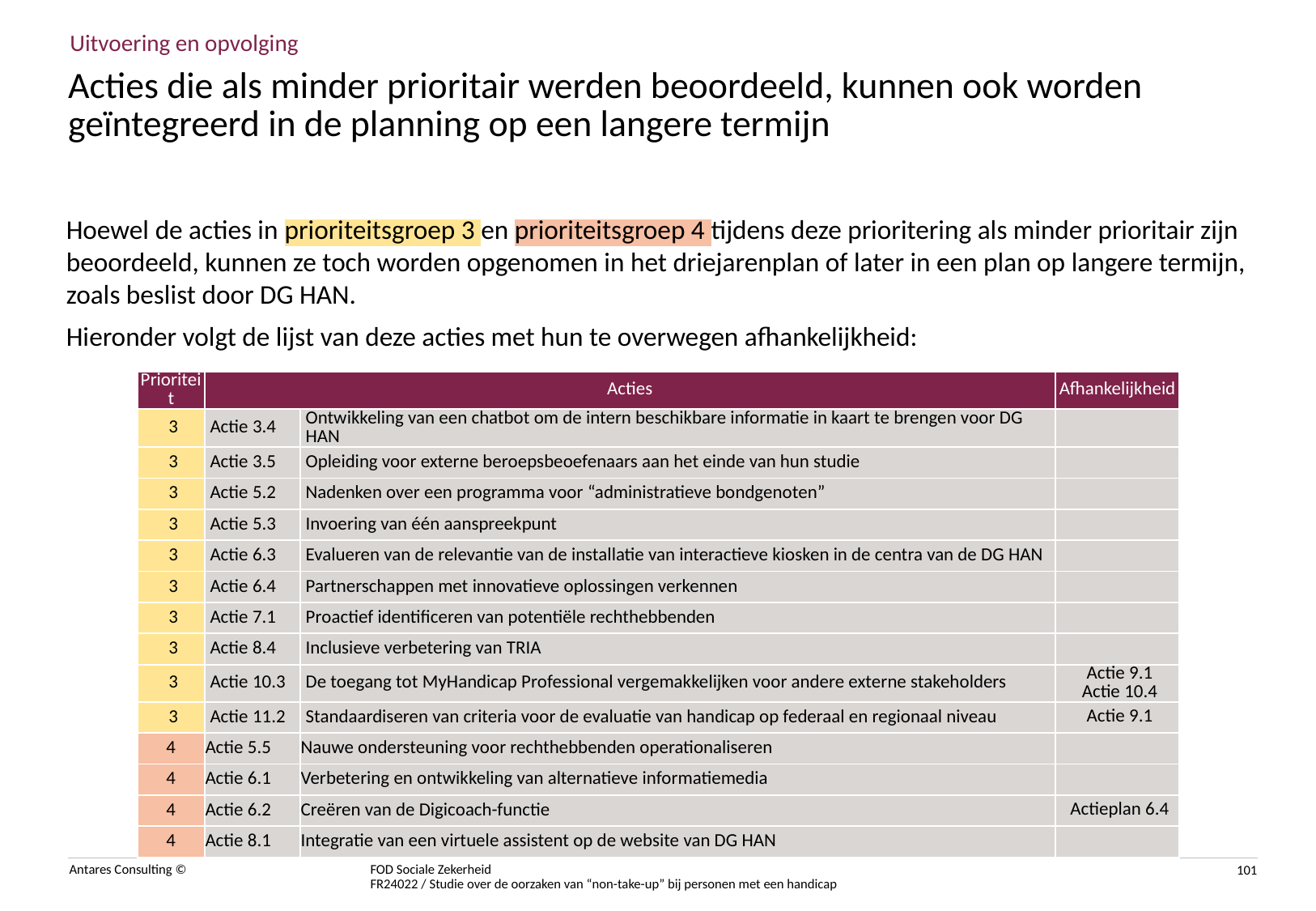

Uitvoering en opvolging
# Acties die als minder prioritair werden beoordeeld, kunnen ook worden geïntegreerd in de planning op een langere termijn
Hoewel de acties in prioriteitsgroep 3 en prioriteitsgroep 4 tijdens deze prioritering als minder prioritair zijn beoordeeld, kunnen ze toch worden opgenomen in het driejarenplan of later in een plan op langere termijn, zoals beslist door DG HAN.
Hieronder volgt de lijst van deze acties met hun te overwegen afhankelijkheid:
| Prioriteit | Acties |  | Afhankelijkheid |
| --- | --- | --- | --- |
| 3 | Actie 3.4 | Ontwikkeling van een chatbot om de intern beschikbare informatie in kaart te brengen voor DG HAN |  |
| 3 | Actie 3.5 | Opleiding voor externe beroepsbeoefenaars aan het einde van hun studie |  |
| 3 | Actie 5.2 | Nadenken over een programma voor “administratieve bondgenoten” |  |
| 3 | Actie 5.3 | Invoering van één aanspreekpunt |  |
| 3 | Actie 6.3 | Evalueren van de relevantie van de installatie van interactieve kiosken in de centra van de DG HAN |  |
| 3 | Actie 6.4 | Partnerschappen met innovatieve oplossingen verkennen |  |
| 3 | Actie 7.1 | Proactief identificeren van potentiële rechthebbenden |  |
| 3 | Actie 8.4 | Inclusieve verbetering van TRIA |  |
| 3 | Actie 10.3 | De toegang tot MyHandicap Professional vergemakkelijken voor andere externe stakeholders | Actie 9.1 Actie 10.4 |
| 3 | Actie 11.2 | Standaardiseren van criteria voor de evaluatie van handicap op federaal en regionaal niveau | Actie 9.1 |
| 4 | Actie 5.5 | Nauwe ondersteuning voor rechthebbenden operationaliseren |  |
| 4 | Actie 6.1 | Verbetering en ontwikkeling van alternatieve informatiemedia |  |
| 4 | Actie 6.2 | Creëren van de Digicoach-functie | Actieplan 6.4 |
| 4 | Actie 8.1 | Integratie van een virtuele assistent op de website van DG HAN |  |